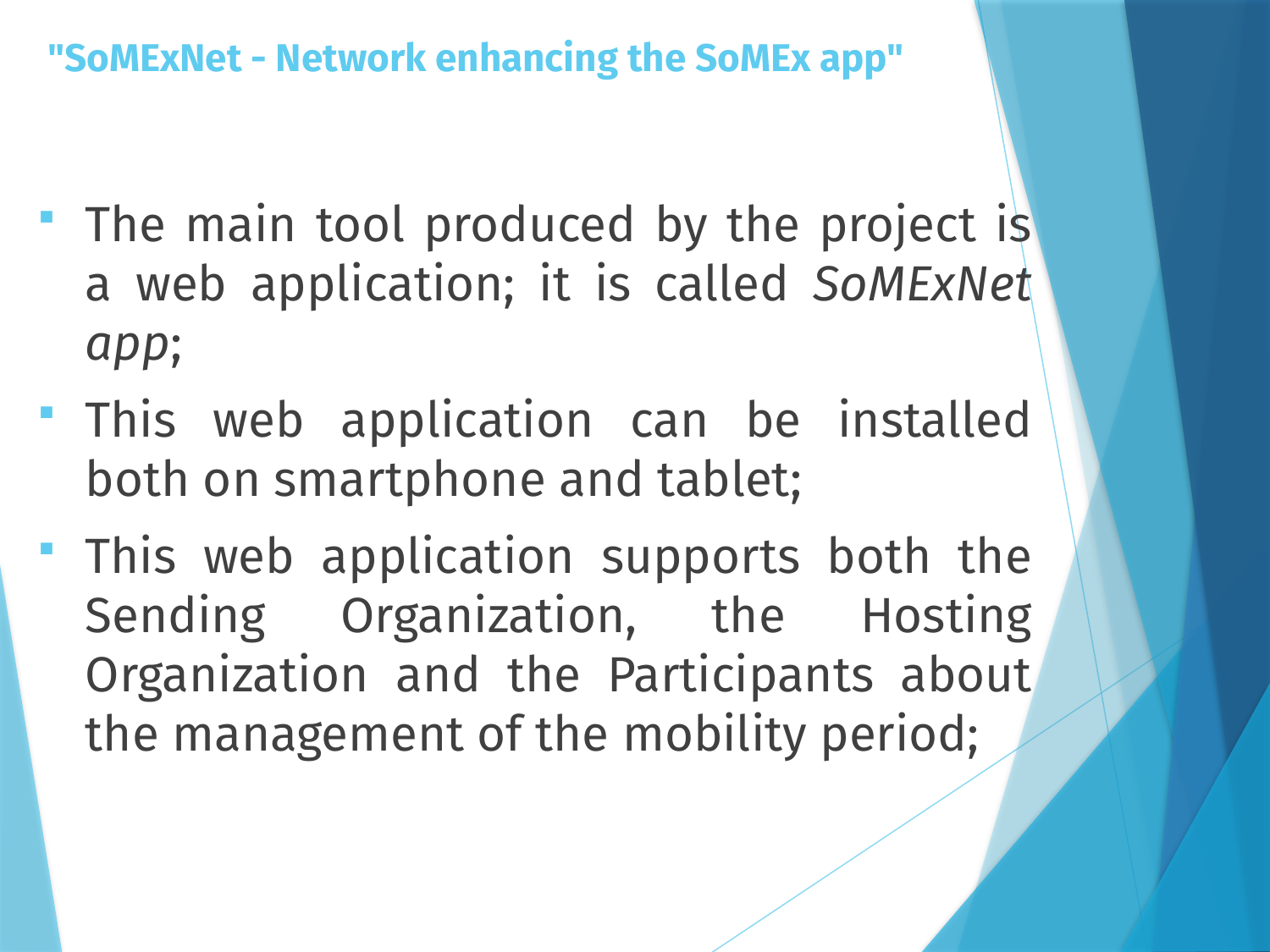

# "SoMExNet - Network enhancing the SoMEx app"
The main tool produced by the project is a web application; it is called SoMExNet app;
This web application can be installed both on smartphone and tablet;
This web application supports both the Sending Organization, the Hosting Organization and the Participants about the management of the mobility period;